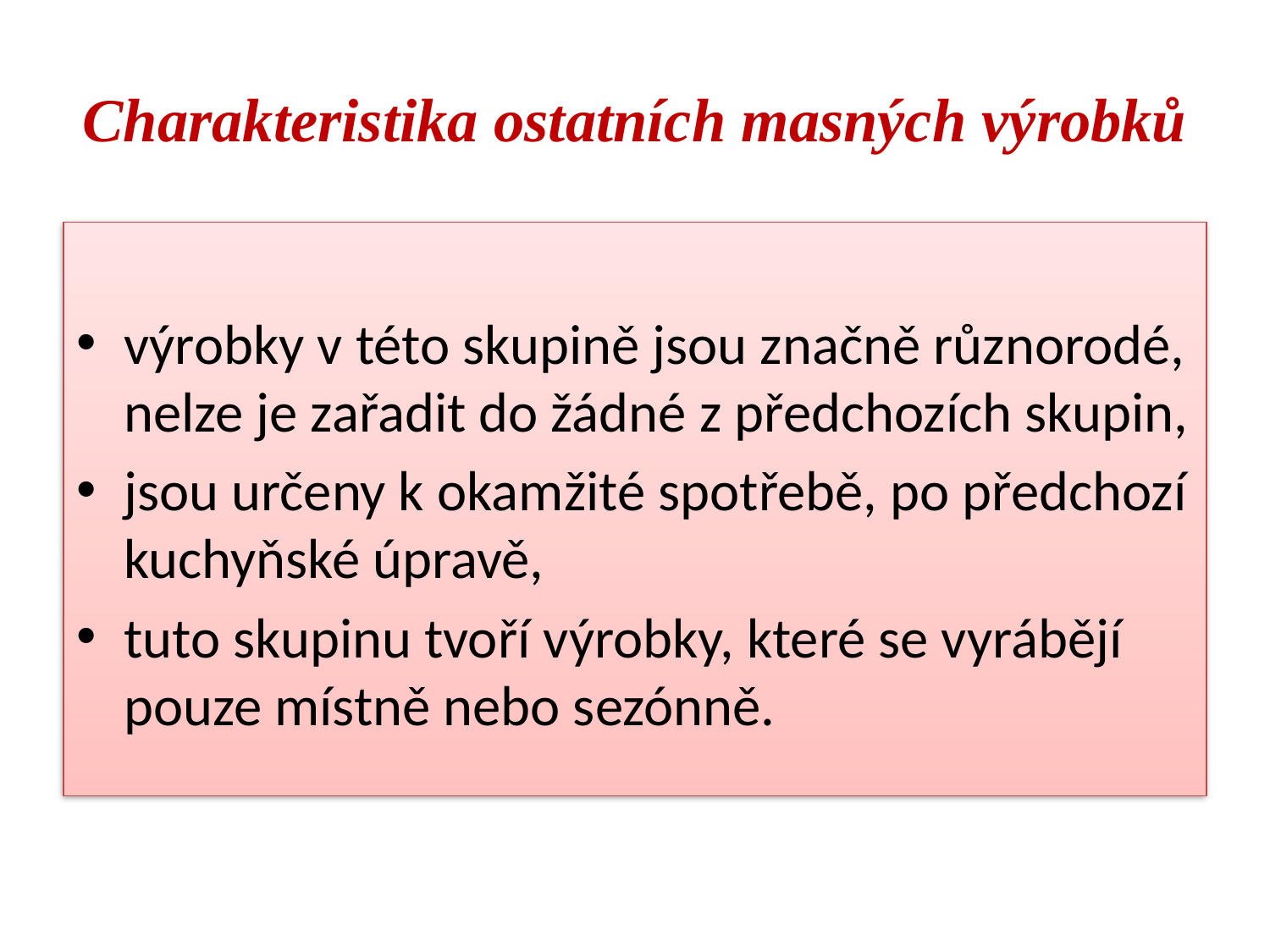

# Charakteristika ostatních masných výrobků

výrobky v této skupině jsou značně různorodé, nelze je zařadit do žádné z předchozích skupin,
jsou určeny k okamžité spotřebě, po předchozí kuchyňské úpravě,
tuto skupinu tvoří výrobky, které se vyrábějí pouze místně nebo sezónně.